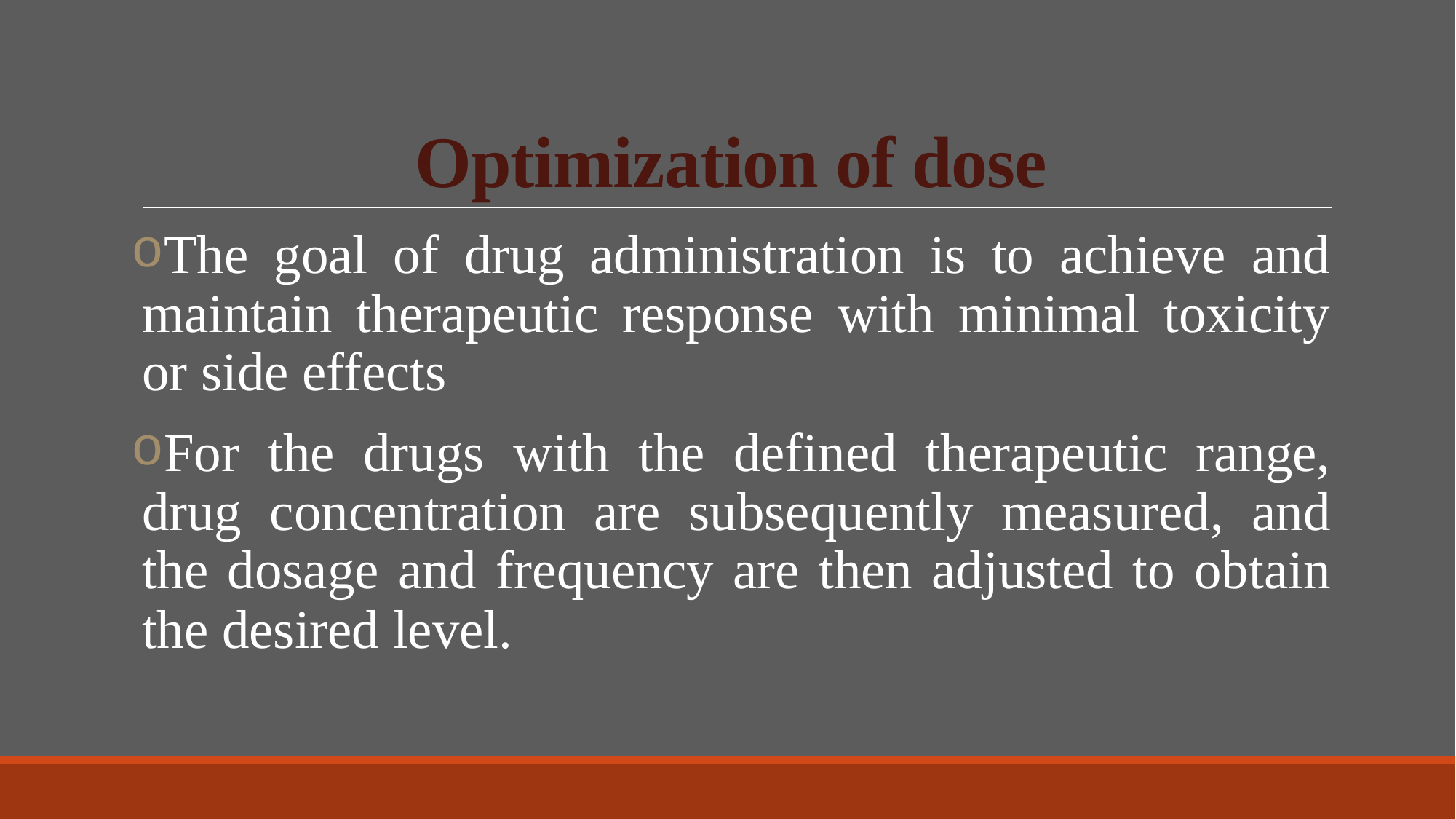

# Optimization of dose
The goal of drug administration is to achieve and maintain therapeutic response with minimal toxicity or side effects
For the drugs with the defined therapeutic range, drug concentration are subsequently measured, and the dosage and frequency are then adjusted to obtain the desired level.